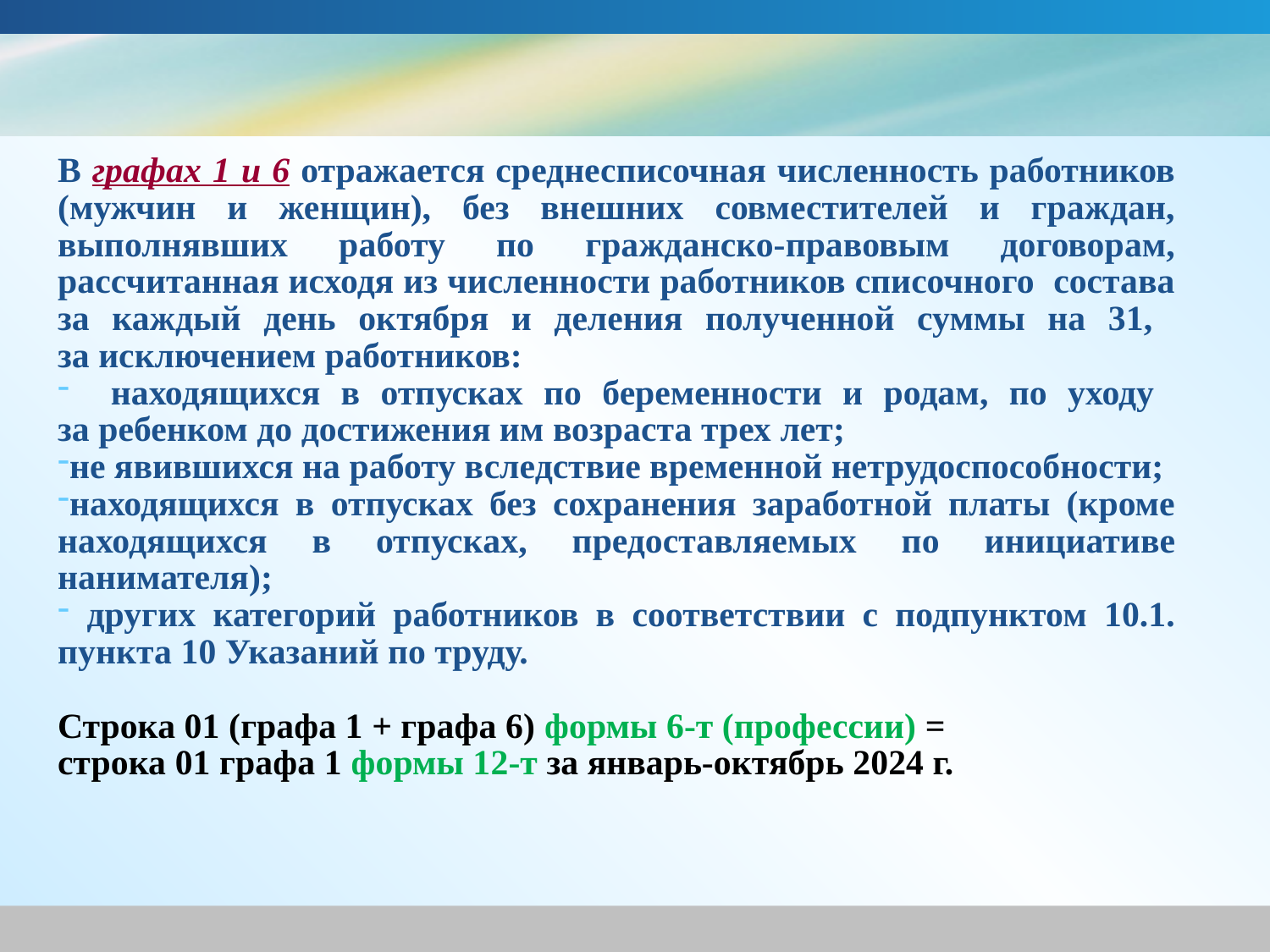

#
В графах 1 и 6 отражается среднесписочная численность работников (мужчин и женщин), без внешних совместителей и граждан, выполнявших работу по гражданско-правовым договорам, рассчитанная исходя из численности работников списочного  состава за каждый день октября и деления полученной суммы на 31,
за исключением работников:
  находящихся в отпусках по беременности и родам, по уходу
за ребенком до достижения им возраста трех лет;
не явившихся на работу вследствие временной нетрудоспособности;
находящихся в отпусках без сохранения заработной платы (кроме находящихся в отпусках, предоставляемых по инициативе нанимателя);
 других категорий работников в соответствии с подпунктом 10.1. пункта 10 Указаний по труду.

Строка 01 (графа 1 + графа 6) формы 6-т (профессии) =
строка 01 графа 1 формы 12-т за январь-октябрь 2024 г.